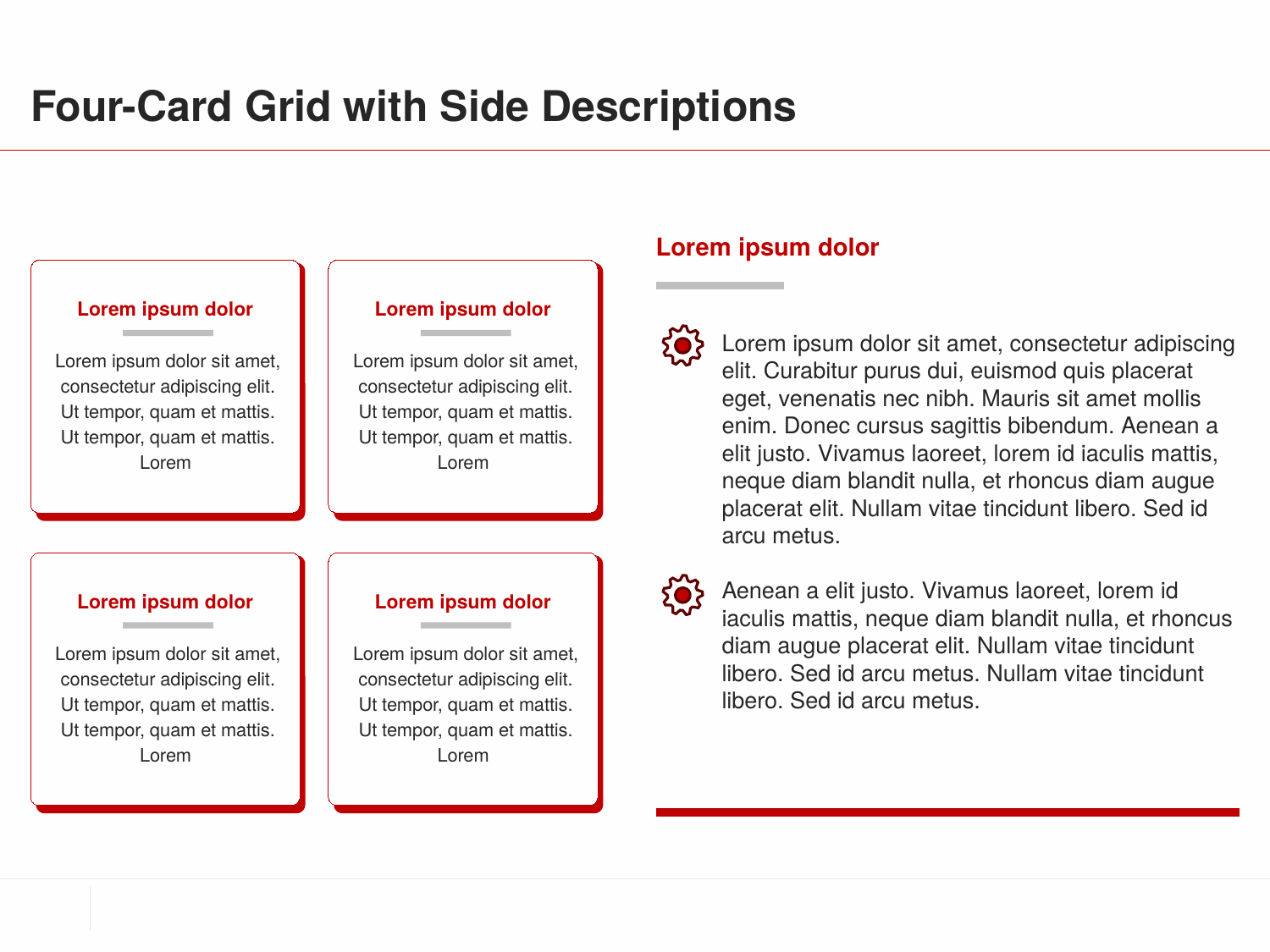

# Four-Card Grid with Side Descriptions
Lorem ipsum dolor

Lorem ipsum dolor

Lorem ipsum dolor sit amet, consectetur adipiscing elit. Ut tempor, quam et mattis. Ut tempor, quam et mattis. Lorem
Lorem ipsum dolor

Lorem ipsum dolor sit amet, consectetur adipiscing elit. Curabitur purus dui, euismod quis placerat eget, venenatis nec nibh. Mauris sit amet mollis enim. Donec cursus sagittis bibendum. Aenean a elit justo. Vivamus laoreet, lorem id iaculis mattis, neque diam blandit nulla, et rhoncus diam augue placerat elit. Nullam vitae tincidunt libero. Sed id arcu metus.

Aenean a elit justo. Vivamus laoreet, lorem id iaculis mattis, neque diam blandit nulla, et rhoncus diam augue placerat elit. Nullam vitae tincidunt libero. Sed id arcu metus. Nullam vitae tincidunt libero. Sed id arcu metus.

Lorem ipsum dolor sit amet, consectetur adipiscing elit. Ut tempor, quam et mattis. Ut tempor, quam et mattis. Lorem

Lorem ipsum dolor

Lorem ipsum dolor sit amet, consectetur adipiscing elit. Ut tempor, quam et mattis. Ut tempor, quam et mattis. Lorem

Lorem ipsum dolor

Lorem ipsum dolor sit amet, consectetur adipiscing elit. Ut tempor, quam et mattis. Ut tempor, quam et mattis. Lorem